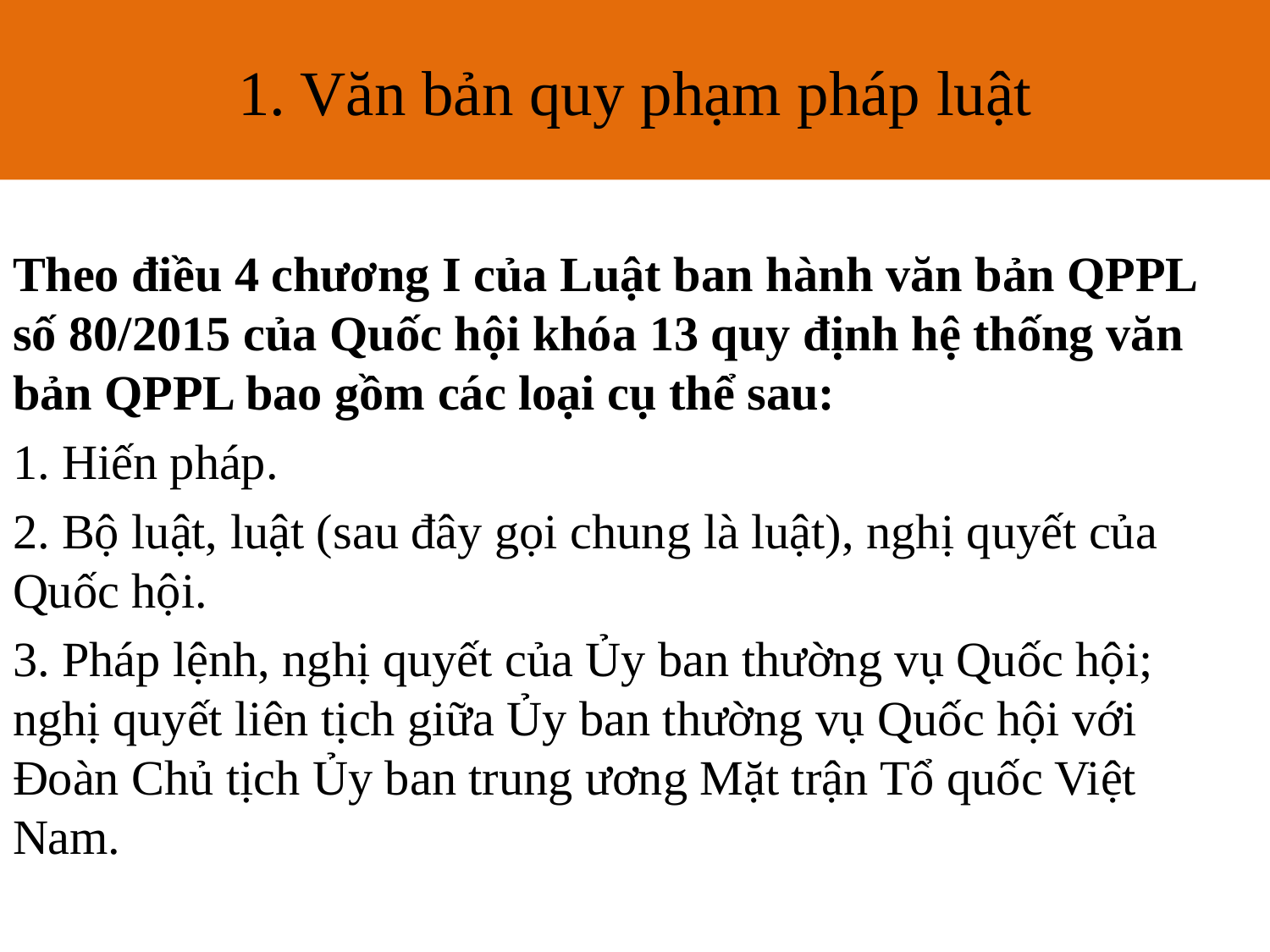

1. Văn bản quy phạm pháp luật
# 1. Văn bản quy phạm pháp luật
Theo điều 4 chương I của Luật ban hành văn bản QPPL  số 80/2015 của Quốc hội khóa 13 quy định hệ thống văn bản QPPL bao gồm các loại cụ thể sau:
1. Hiến pháp.
2. Bộ luật, luật (sau đây gọi chung là luật), nghị quyết của Quốc hội.
3. Pháp lệnh, nghị quyết của Ủy ban thường vụ Quốc hội; nghị quyết liên tịch giữa Ủy ban thường vụ Quốc hội với Đoàn Chủ tịch Ủy ban trung ương Mặt trận Tổ quốc Việt Nam.